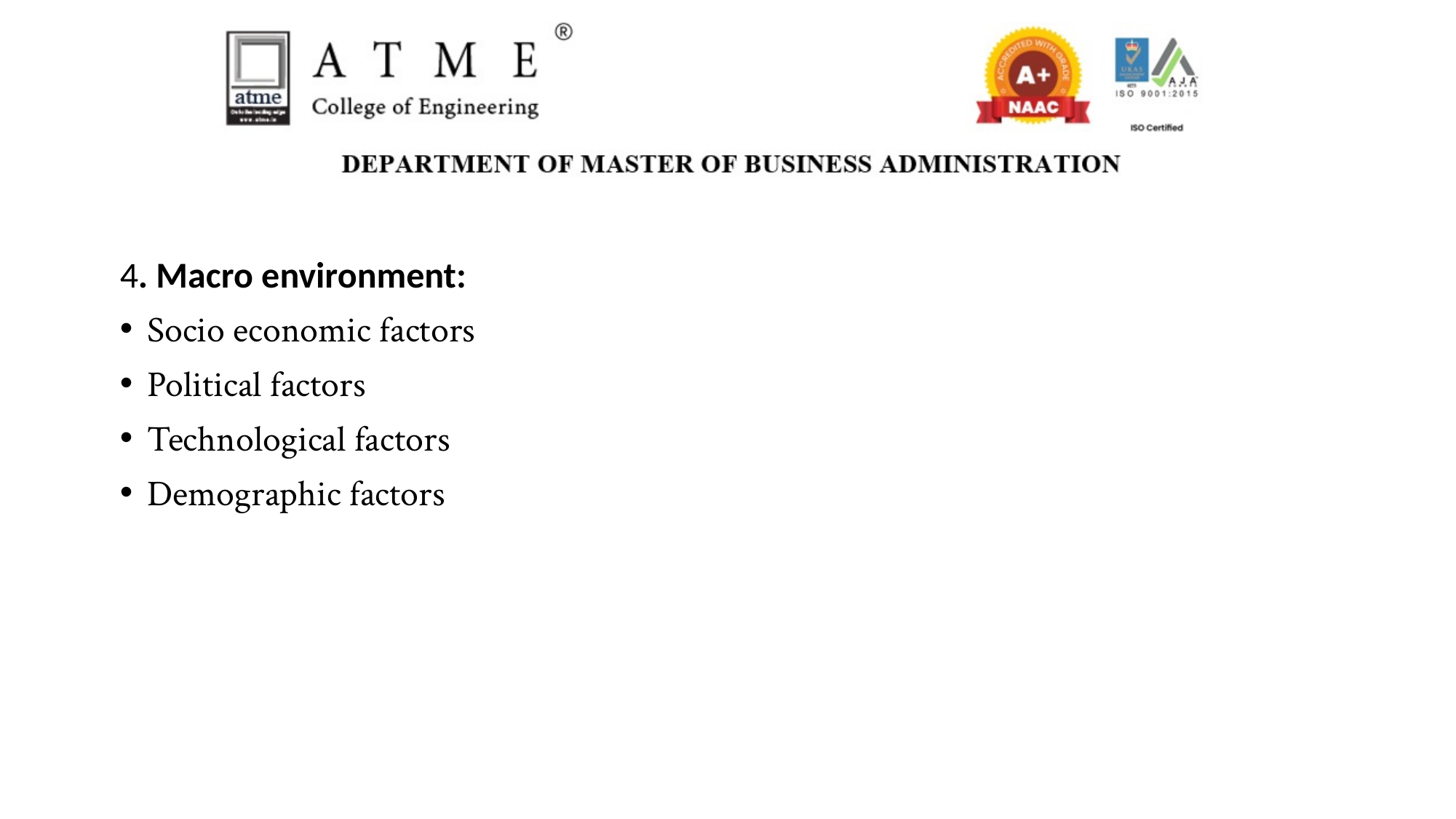

4. Macro environment:
Socio economic factors
Political factors
Technological factors
Demographic factors